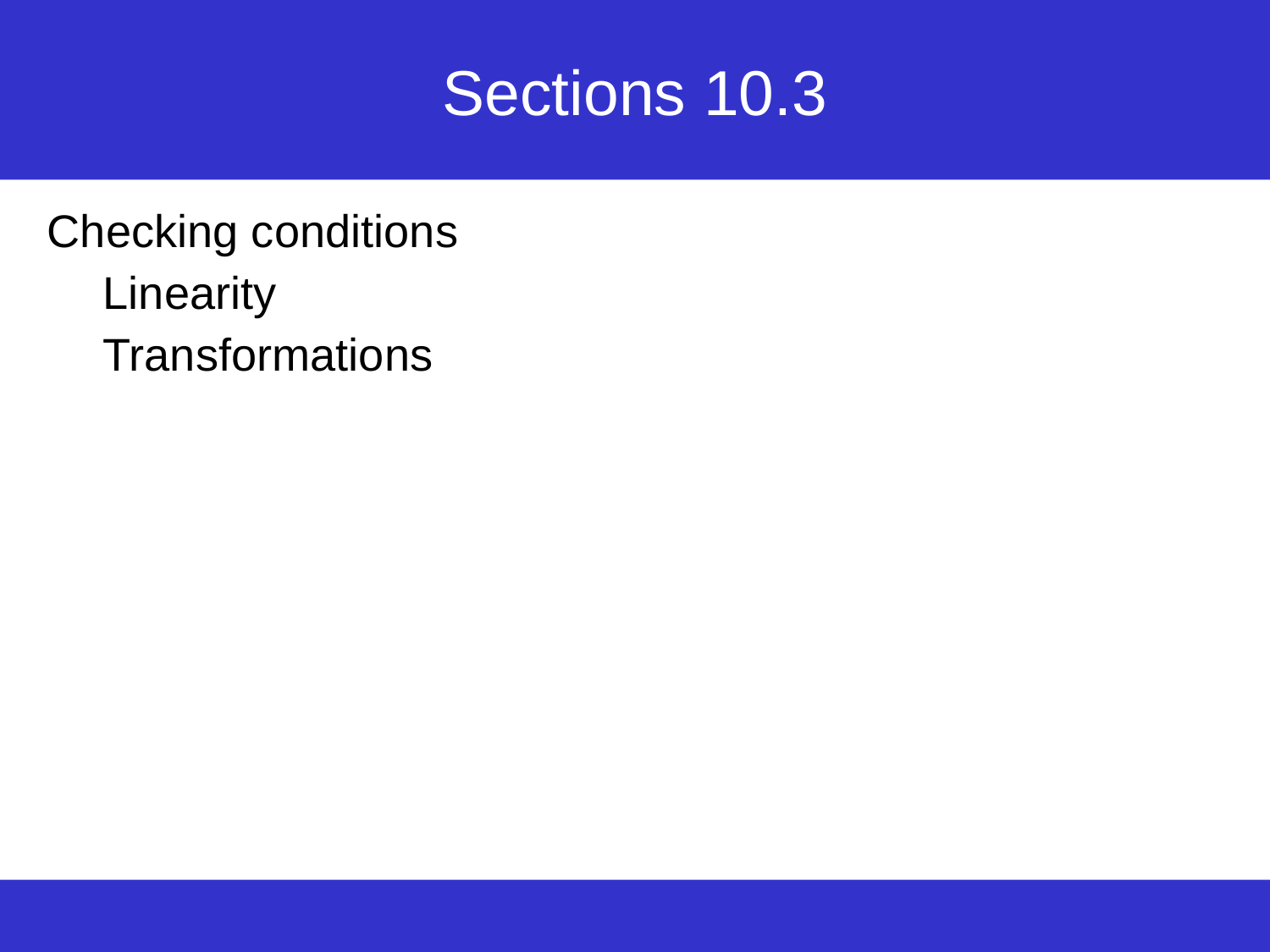

# Sections 10.3
Checking conditions
Linearity
Transformations